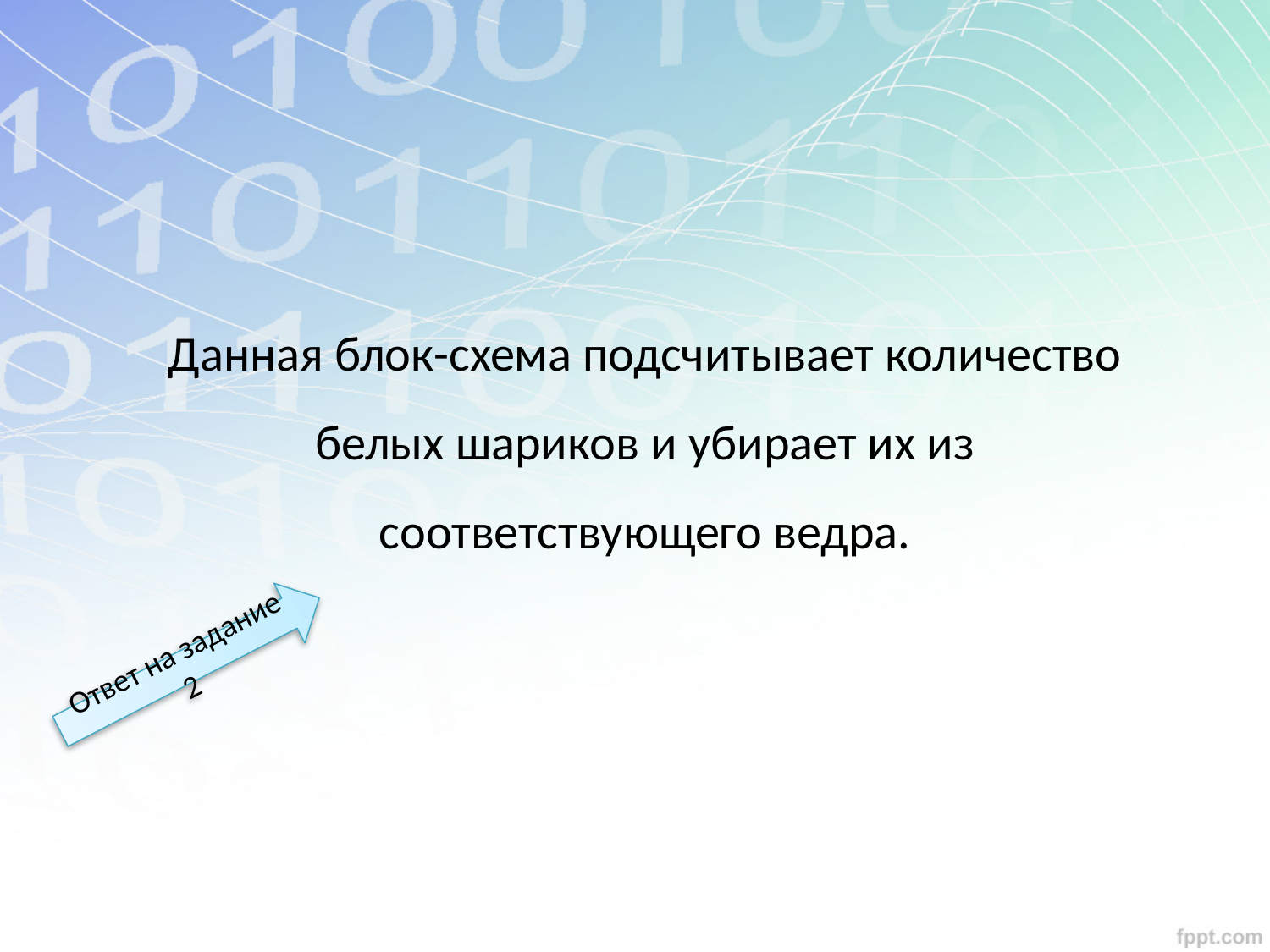

Данная блок-схема подсчитывает количество белых шариков и убирает их из соответствующего ведра.
Ответ на задание 2